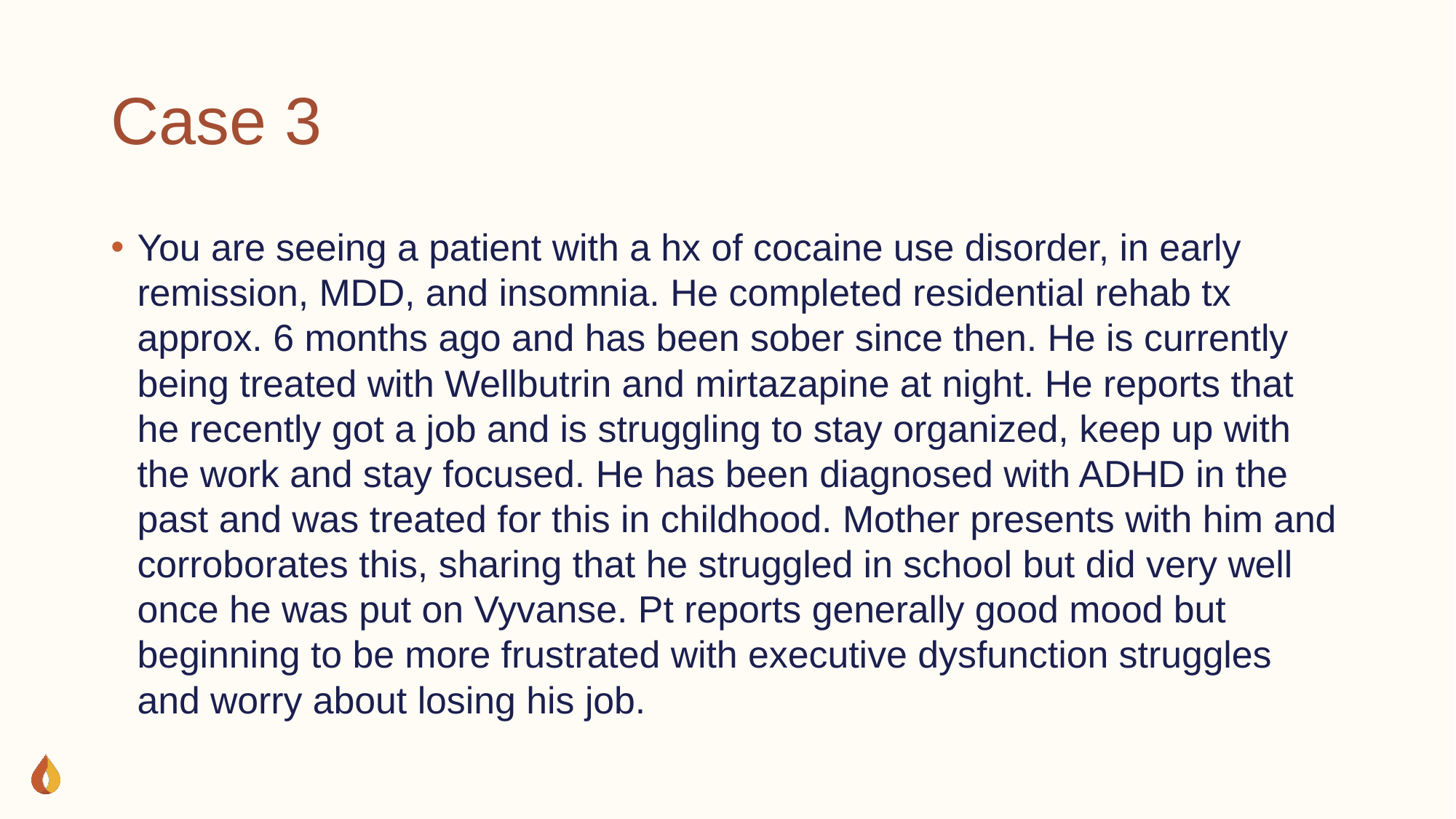

# Case 3
You are seeing a patient with a hx of cocaine use disorder, in early remission, MDD, and insomnia. He completed residential rehab tx approx. 6 months ago and has been sober since then. He is currently being treated with Wellbutrin and mirtazapine at night. He reports that he recently got a job and is struggling to stay organized, keep up with the work and stay focused. He has been diagnosed with ADHD in the past and was treated for this in childhood. Mother presents with him and corroborates this, sharing that he struggled in school but did very well once he was put on Vyvanse. Pt reports generally good mood but beginning to be more frustrated with executive dysfunction struggles and worry about losing his job.